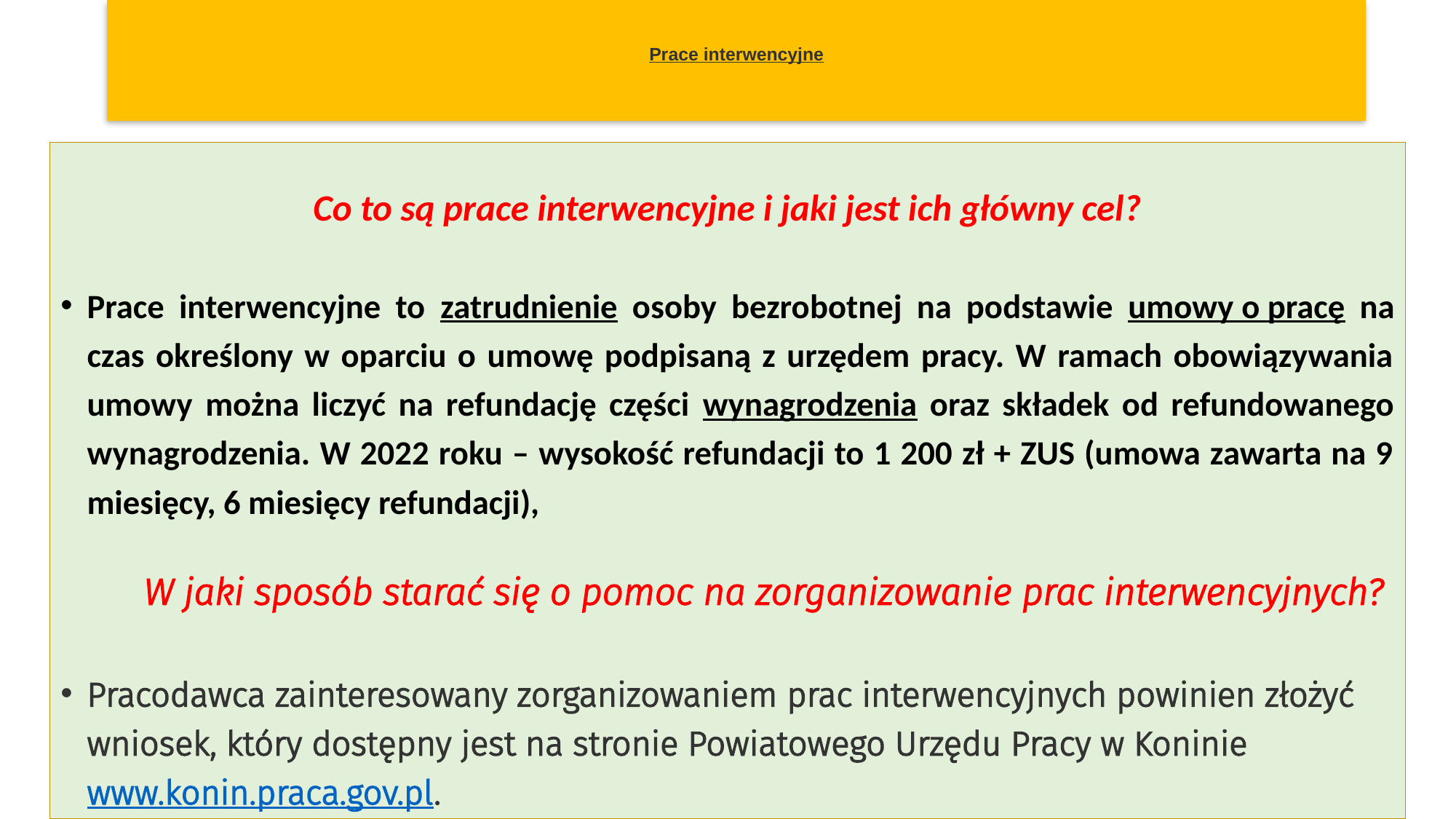

# Prace interwencyjne

Co to są prace interwencyjne i jaki jest ich główny cel?

Prace interwencyjne to zatrudnienie osoby bezrobotnej na podstawie umowy o pracę na czas określony w oparciu o umowę podpisaną z urzędem pracy. W ramach obowiązywania umowy można liczyć na refundację części wynagrodzenia oraz składek od refundowanego wynagrodzenia. W 2022 roku – wysokość refundacji to 1 200 zł + ZUS (umowa zawarta na 9 miesięcy, 6 miesięcy refundacji),

		W jaki sposób starać się o pomoc na zorganizowanie prac interwencyjnych?

Pracodawca zainteresowany zorganizowaniem prac interwencyjnych powinien złożyć wniosek, który dostępny jest na stronie Powiatowego Urzędu Pracy w Koninie www.konin.praca.gov.pl.